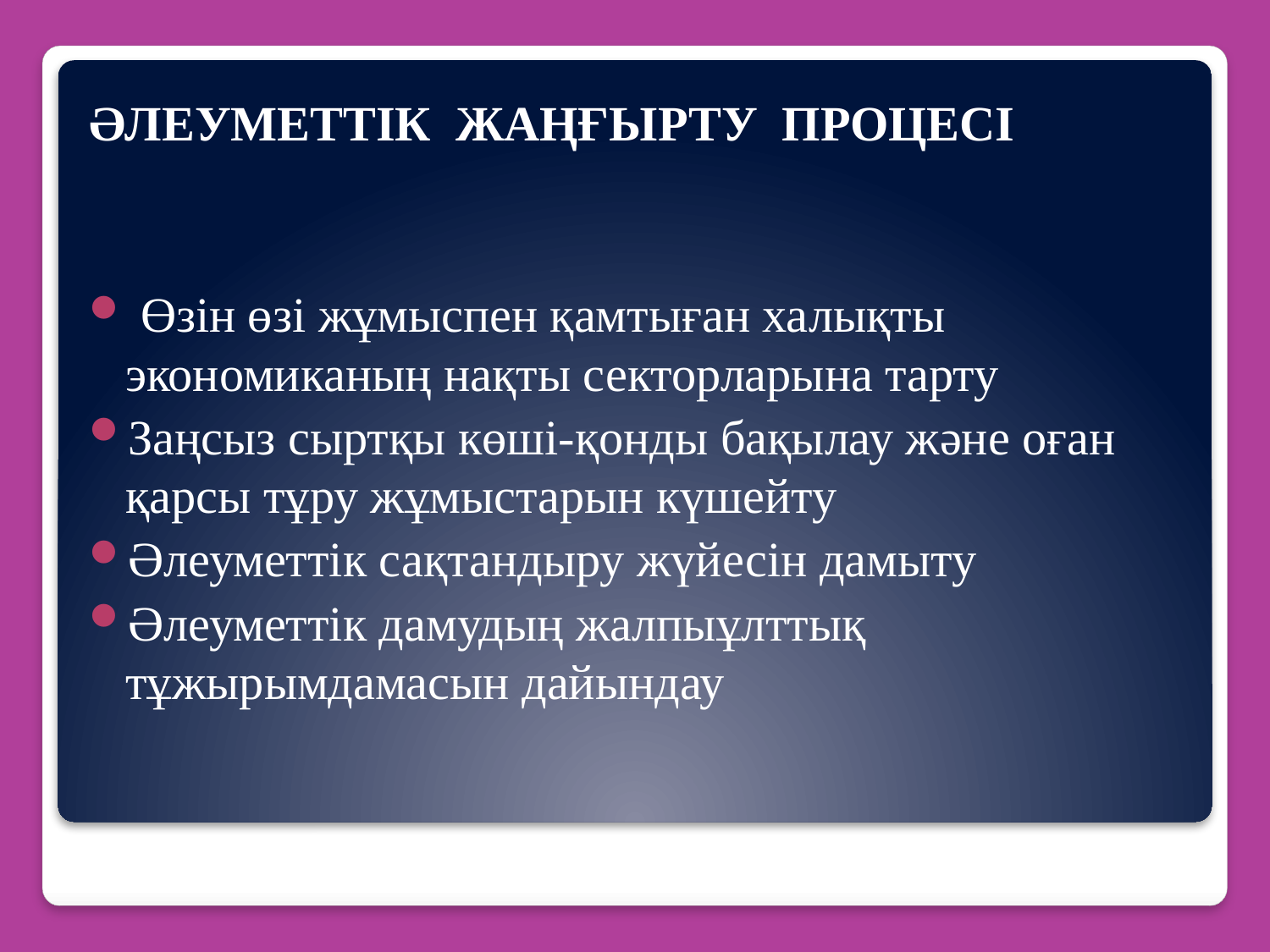

ӘЛЕУМЕТТІК  ЖАҢҒЫРТУ  ПРОЦЕСІ

 Өзін өзі жұмыспен қамтыған халықты экономиканың нақты секторларына тарту
Заңсыз сыртқы көші-қонды бақылау және оған қарсы тұру жұмыстарын күшейту
Әлеуметтік сақтандыру жүйесін дамыту
Әлеуметтік дамудың жалпыұлттық тұжырымдамасын дайындау